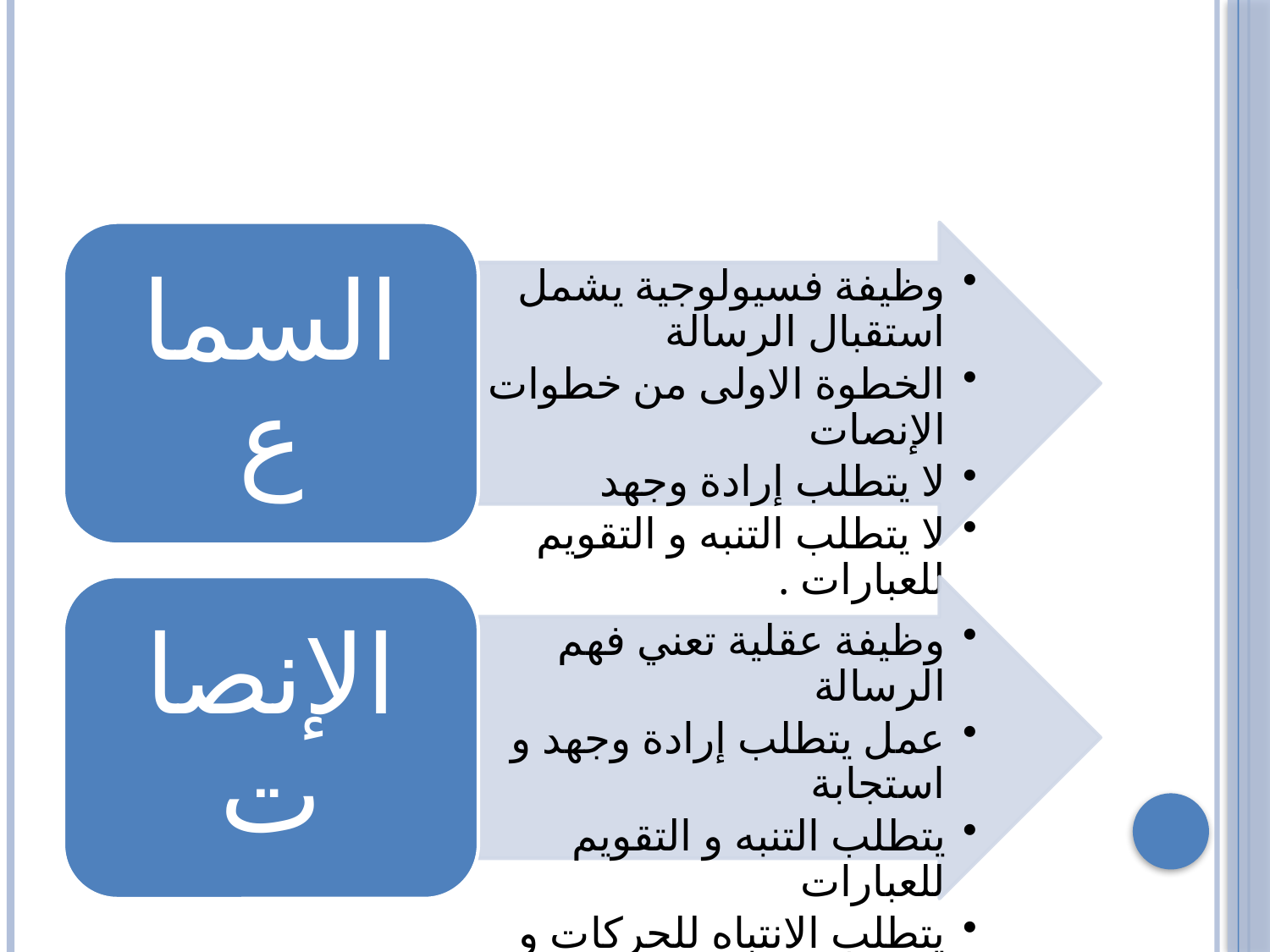

#
وظيفة فسيولوجية يشمل استقبال الرسالة
الخطوة الاولى من خطوات الإنصات
لا يتطلب إرادة وجهد
لا يتطلب التنبه و التقويم للعبارات .
السماع
وظيفة عقلية تعني فهم الرسالة
عمل يتطلب إرادة وجهد و استجابة
يتطلب التنبه و التقويم للعبارات
يتطلب الانتباه للحركات و الإشارات
الإنصات